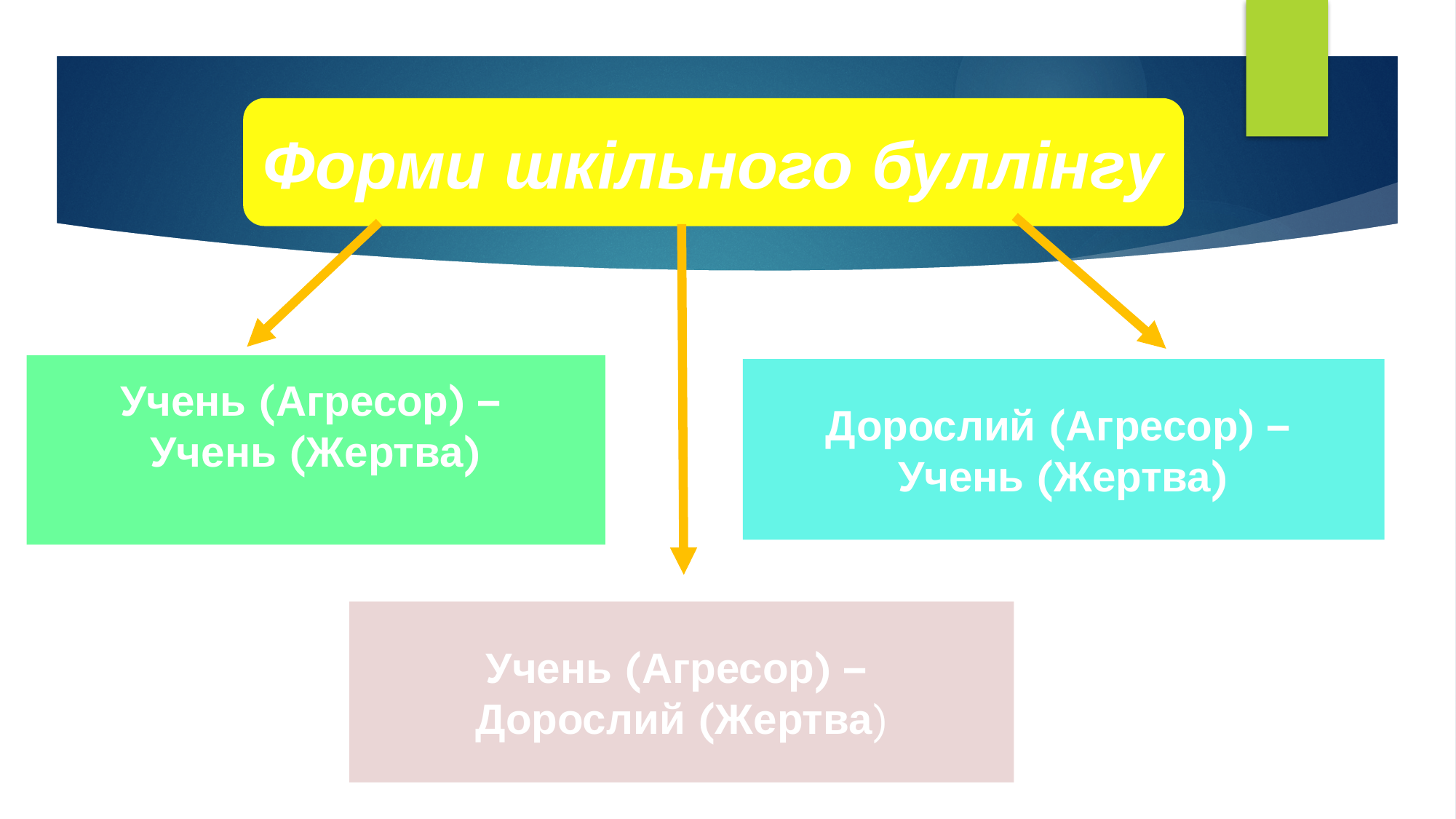

Форми шкільного буллінгу

Учень (Агресор) –
Учень (Жертва)

Дорослий (Агресор) –
Учень (Жертва)
Учень (Агресор) –
Дорослий (Жертва)